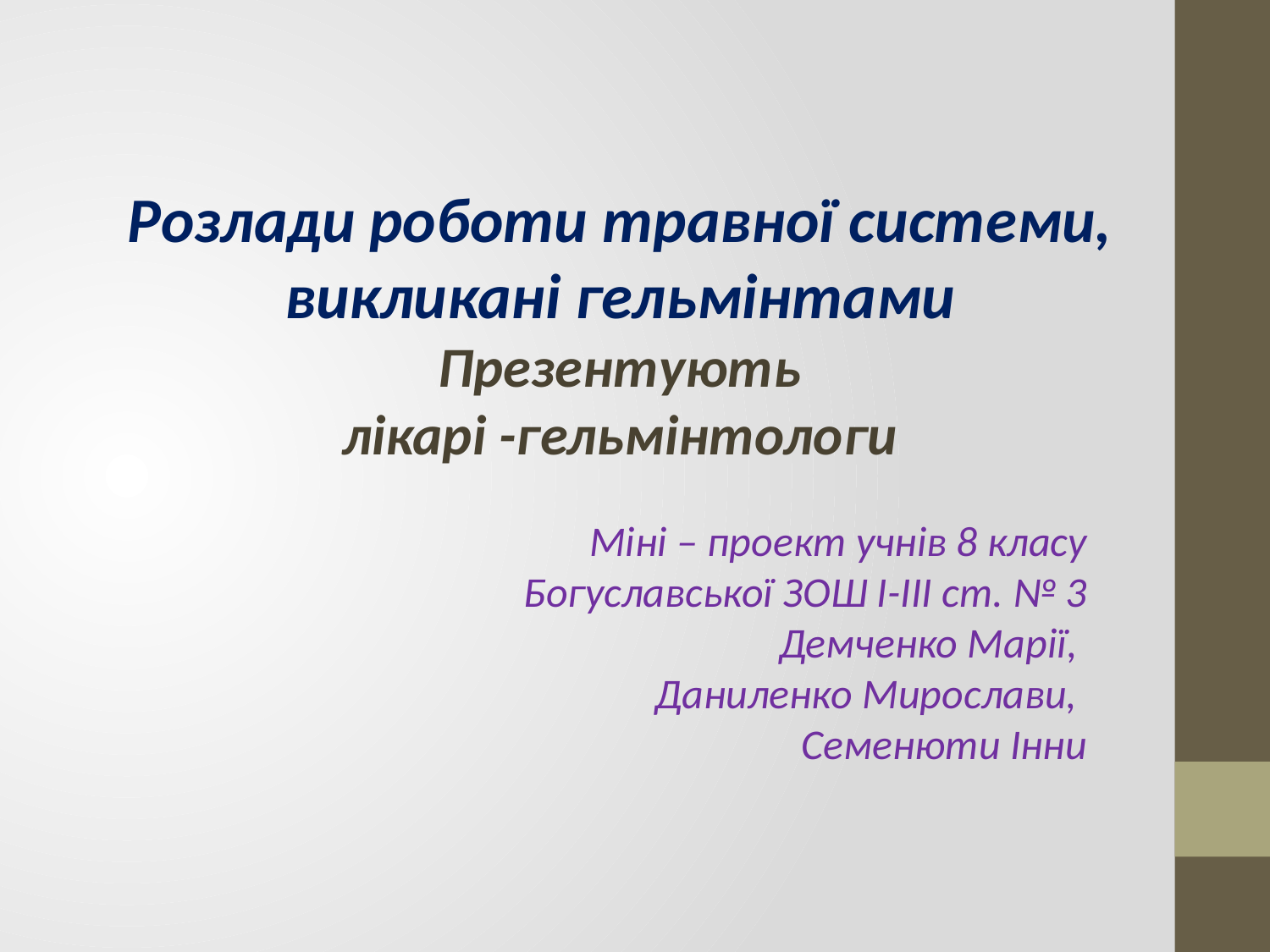

Розлади роботи травної системи, викликані гельмінтами
Презентують
лікарі -гельмінтологи
Міні – проект учнів 8 класу
Богуславської ЗОШ І-ІІІ ст. № 3
Демченко Марії,
Даниленко Мирослави,
Семенюти Інни